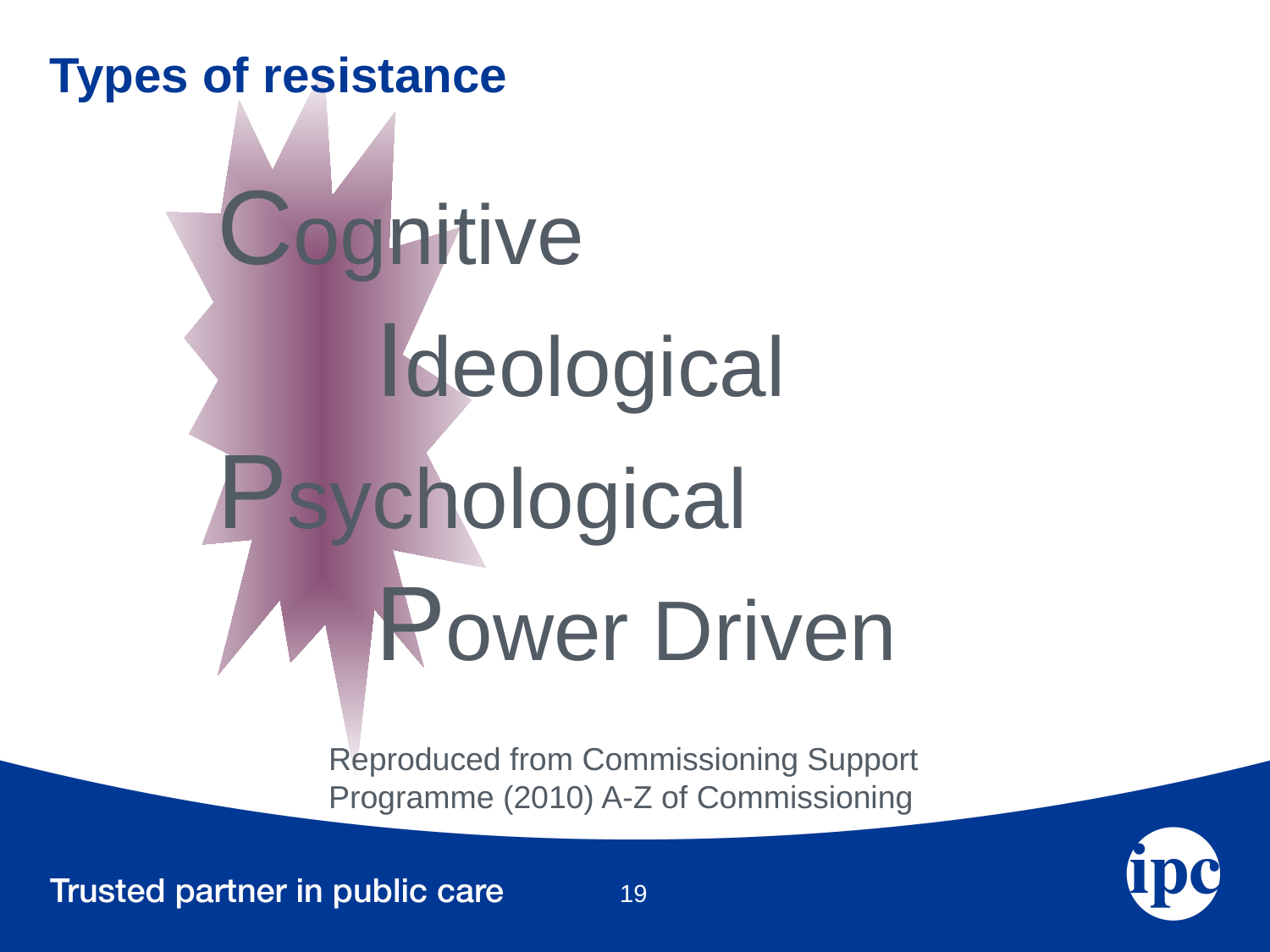

# Types of resistance
Cognitive
		Ideological
Psychological
		Power Driven

Reproduced from Commissioning Support Programme (2010) A-Z of Commissioning
19